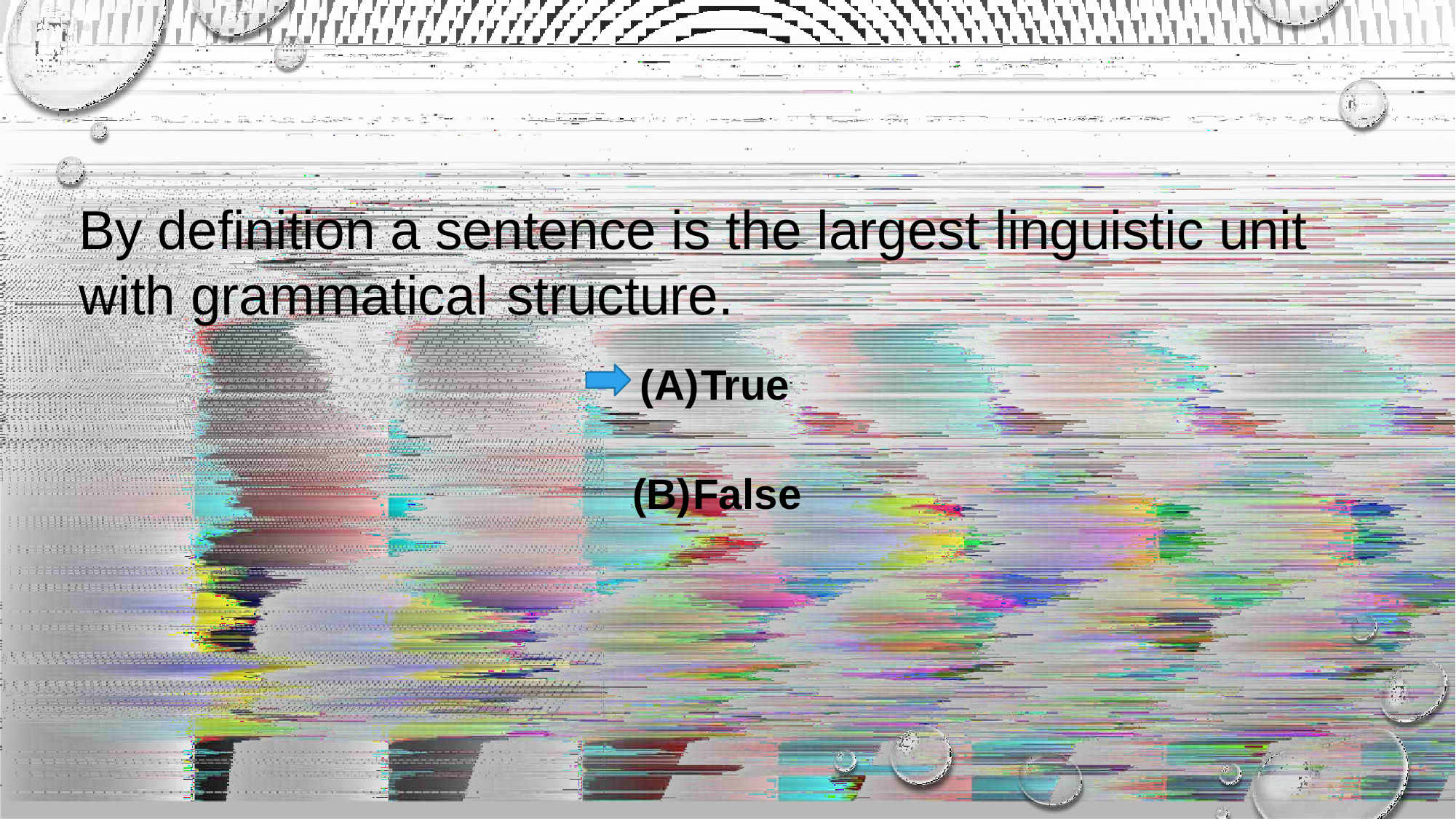

# By definition a sentence is the largest linguistic unit with grammatical structure.
True

False